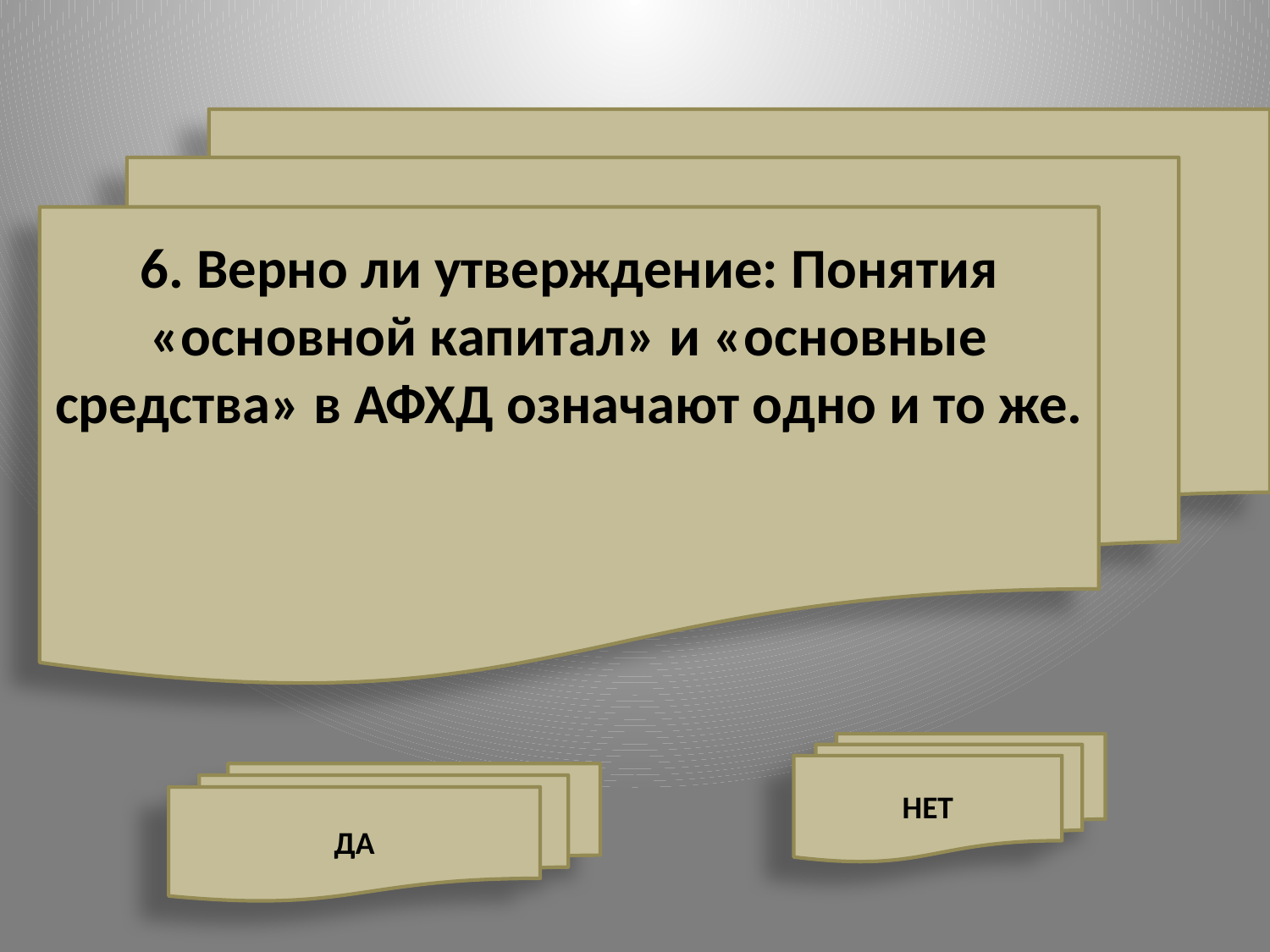

6. Верно ли утверждение: Понятия «основной капитал» и «основные средства» в АФХД означают одно и то же.

НЕТ
ДА